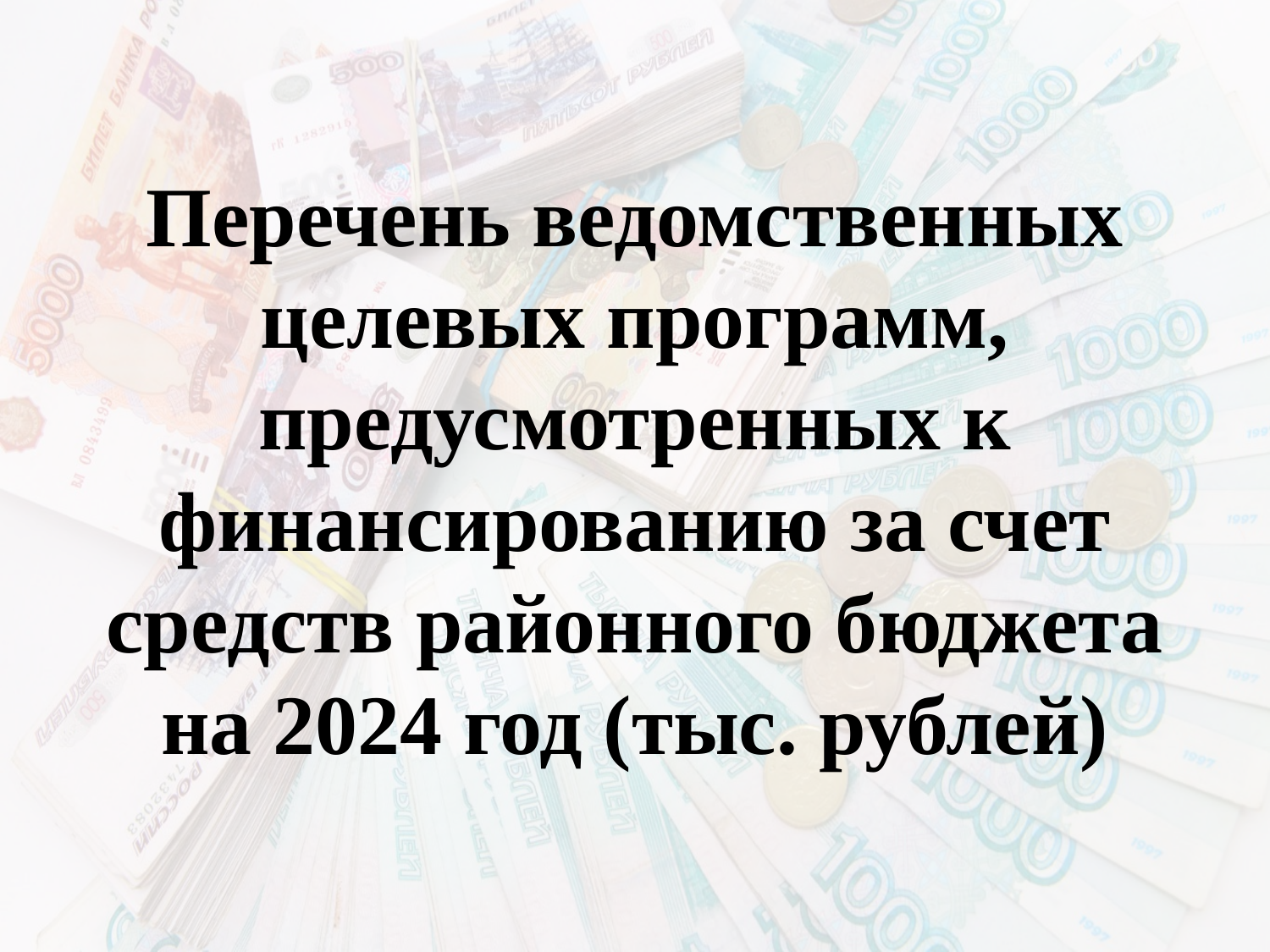

Перечень ведомственных
целевых программ,
предусмотренных к
финансированию за счет
средств районного бюджета
на 2024 год (тыс. рублей)